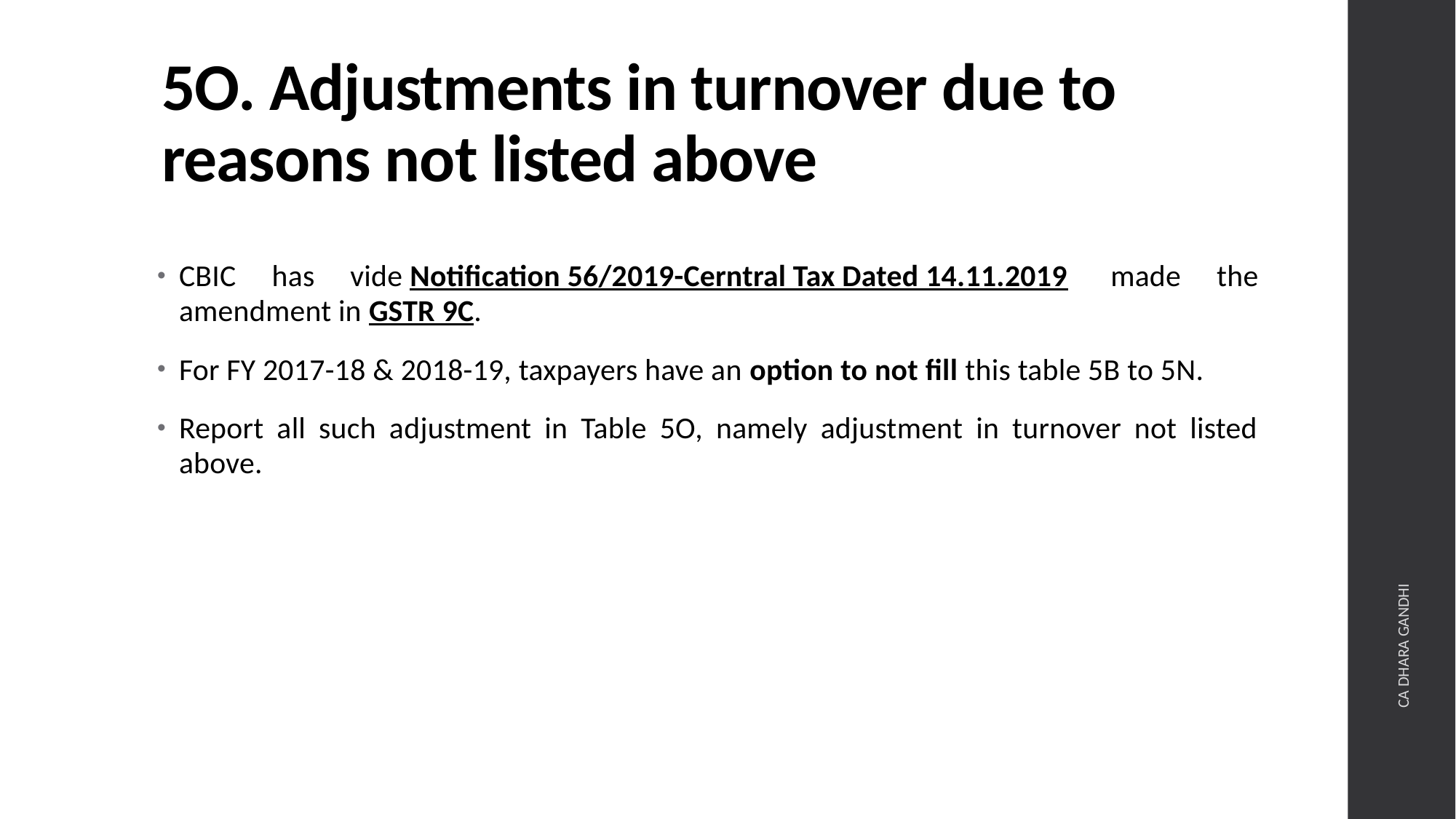

# 5O. Adjustments in turnover due to reasons not listed above
CBIC has vide Notification 56/2019-Cerntral Tax Dated 14.11.2019  made the amendment in GSTR 9C.
For FY 2017-18 & 2018-19, taxpayers have an option to not fill this table 5B to 5N.
Report all such adjustment in Table 5O, namely adjustment in turnover not listed above.
CA DHARA GANDHI